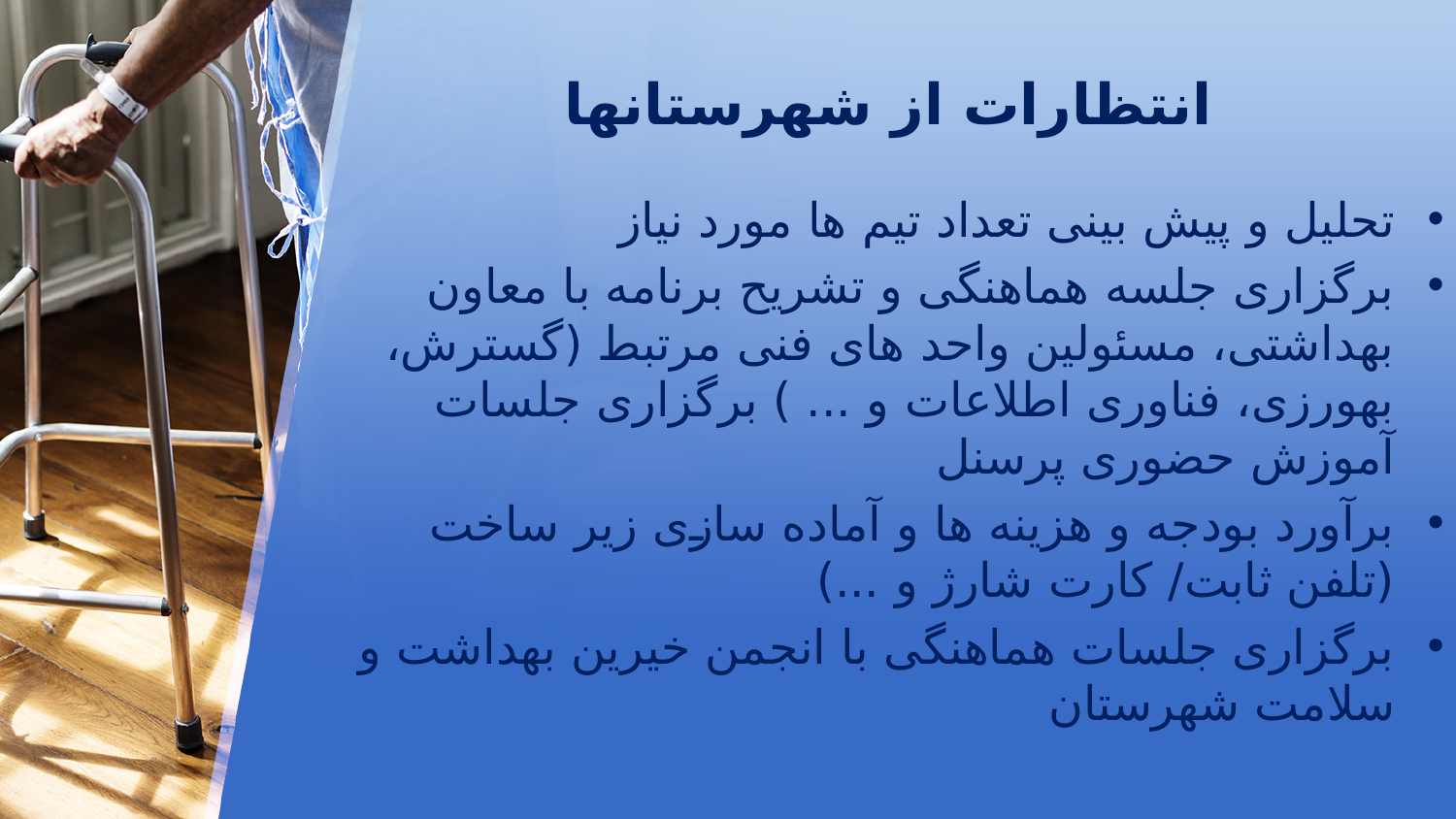

# انتظارات از شهرستانها
تحلیل و پیش بینی تعداد تیم ها مورد نیاز
برگزاری جلسه هماهنگی و تشریح برنامه با معاون بهداشتی، مسئولین واحد های فنی مرتبط (گسترش، بهورزی، فناوری اطلاعات و ... ) برگزاری جلسات آموزش حضوری پرسنل
برآورد بودجه و هزینه ها و آماده سازی زیر ساخت (تلفن ثابت/ کارت شارژ و ...)
برگزاری جلسات هماهنگی با انجمن خیرین بهداشت و سلامت شهرستان